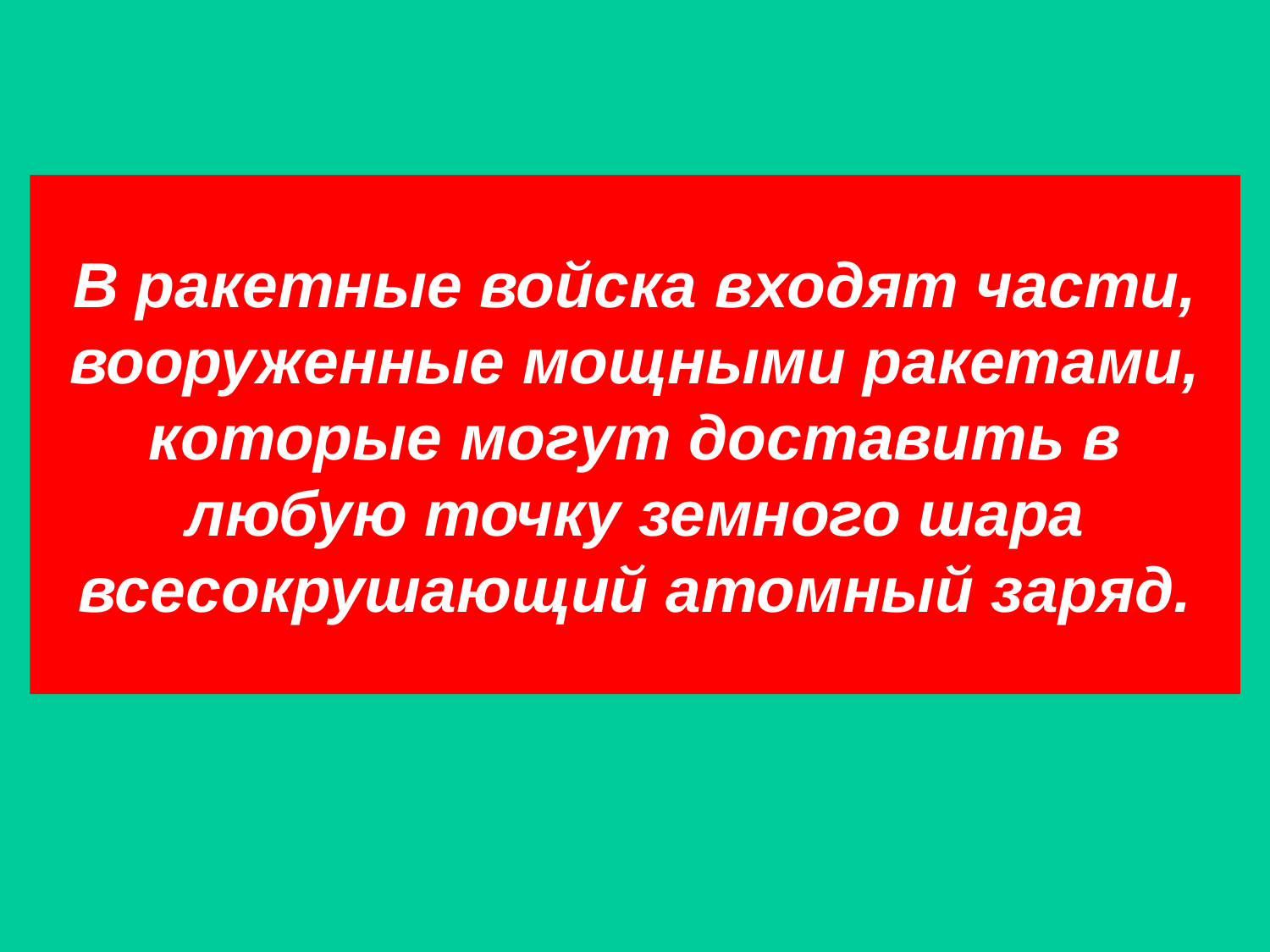

В ракетные войска входят части, вооруженные мощными ракетами, которые могут доставить в любую точку земного шара всесокрушающий атомный заряд.